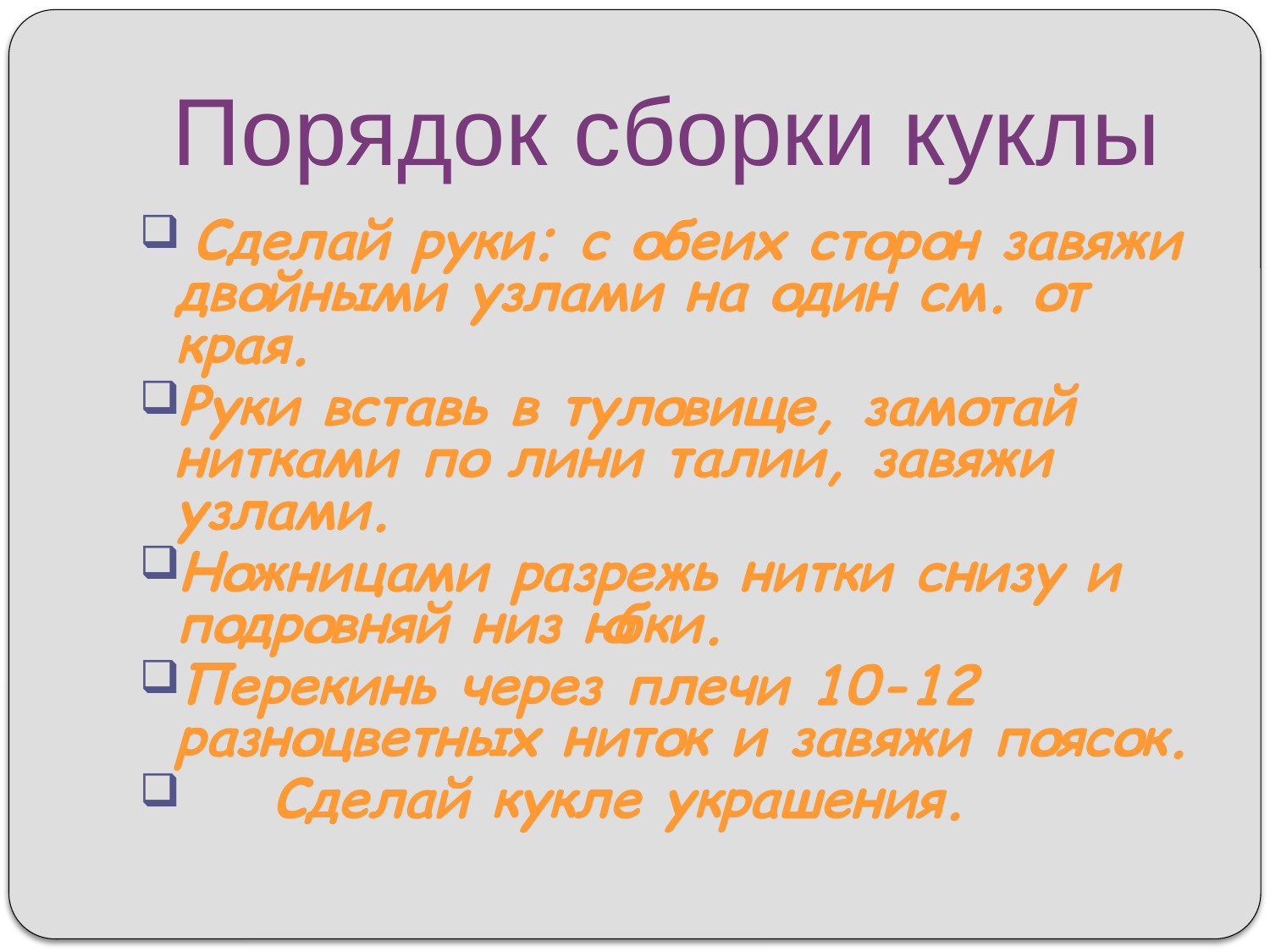

# Порядок сборки куклы
 Сделай руки: с обеих сторон завяжи двойными узлами на один см. от края.
Руки вставь в туловище, замотай нитками по лини талии, завяжи узлами.
Ножницами разрежь нитки снизу и подровняй низ юбки.
Перекинь через плечи 10-12 разноцветных ниток и завяжи поясок.
    Сделай кукле украшения.